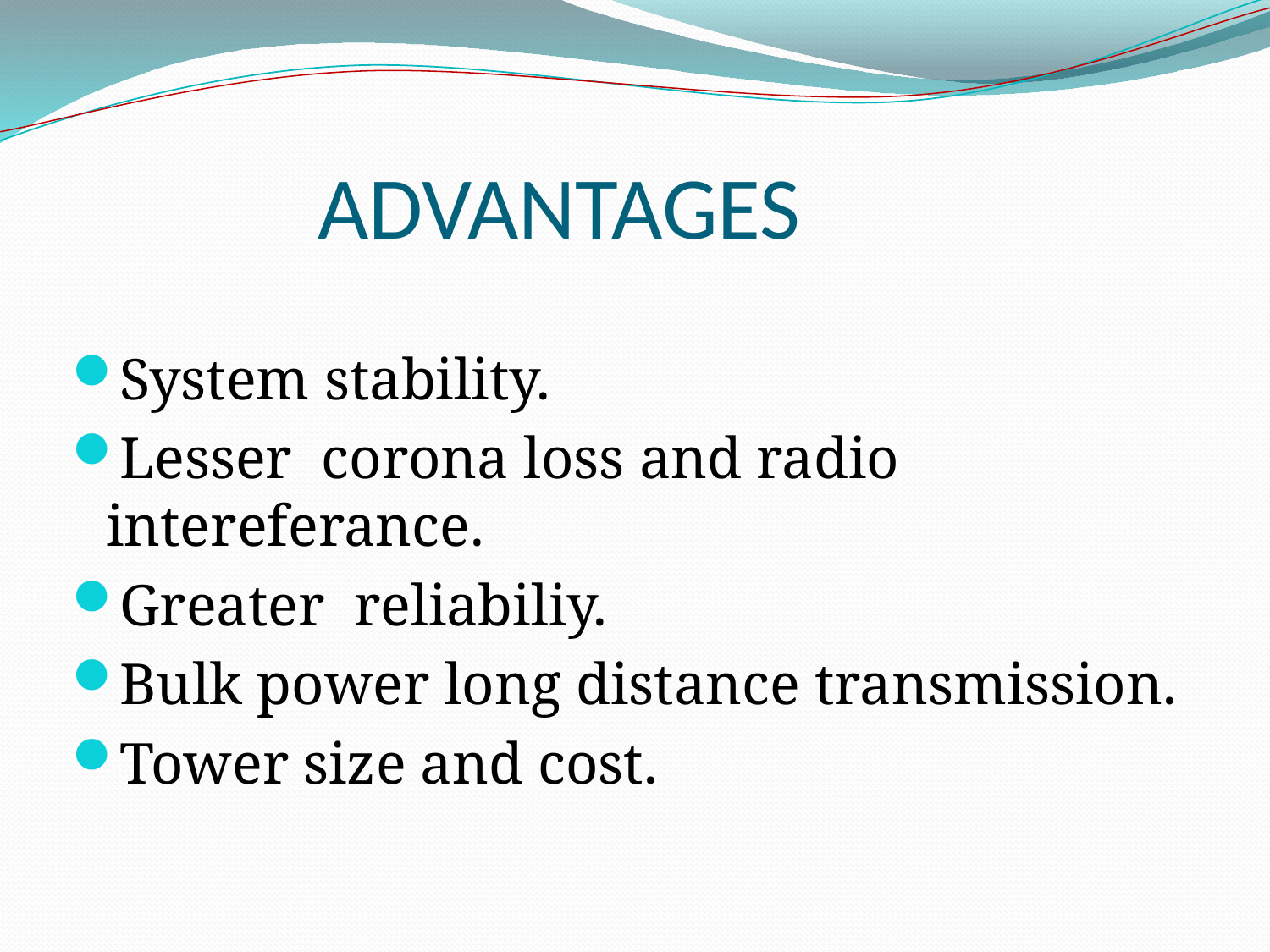

# ADVANTAGES

System stability.
Lesser  corona loss and radio intereferance.
Greater  reliabiliy.
Bulk power long distance transmission.
Tower size and cost.